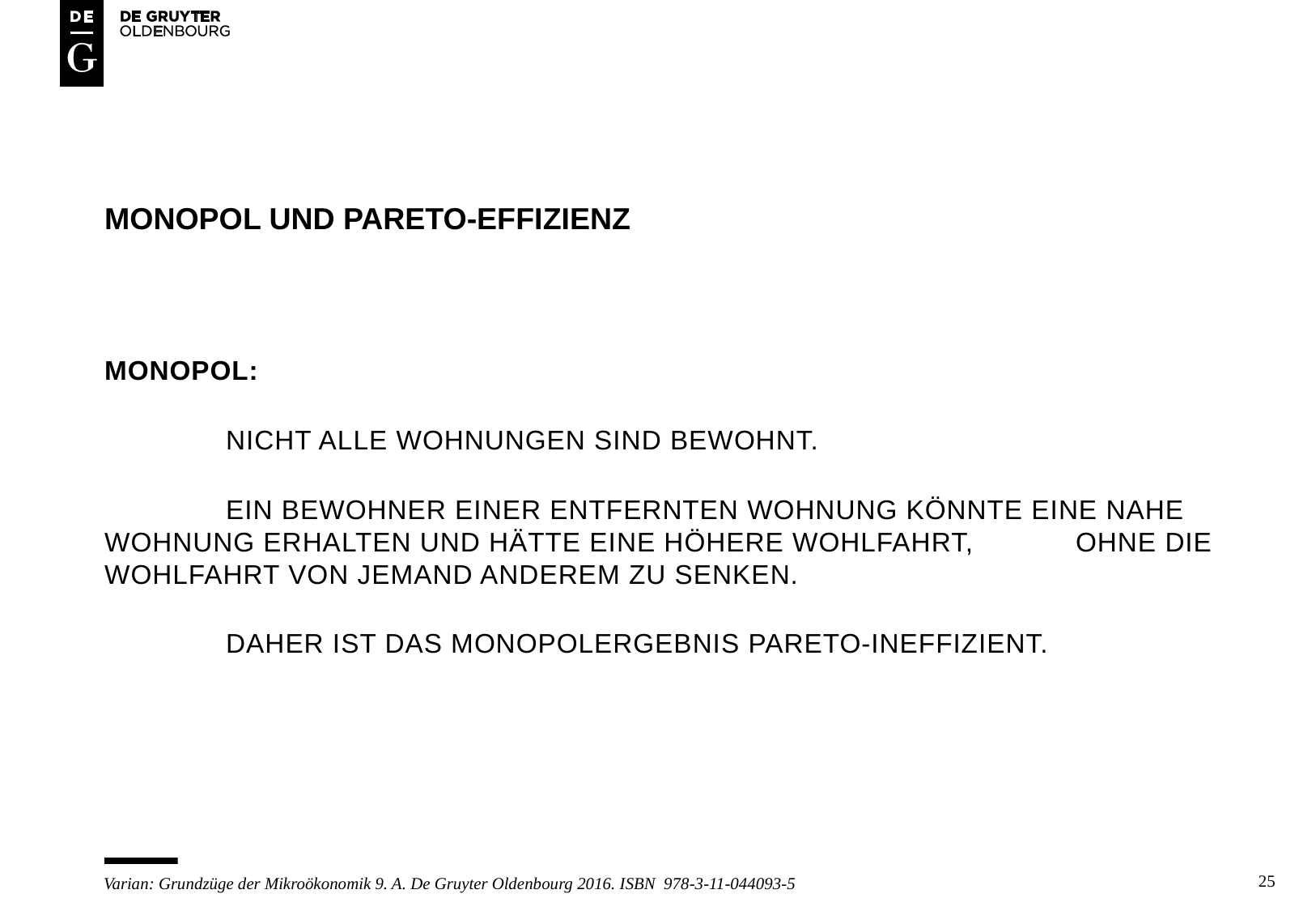

# Monopol und Pareto-Effizienz

Monopol:
	nicht alle Wohnungen sind bewohnt.
	ein Bewohner einer entfernten Wohnung könnte eine nahe 	Wohnung erhalten und hätte eine höhere Wohlfahrt, 	ohne die Wohlfahrt von jemand anderem zu senken.
	daher ist das Monopolergebnis Pareto-ineffizient.

25
Varian: Grundzüge der Mikroökonomik 9. A. De Gruyter Oldenbourg 2016. ISBN  978-3-11-044093-5